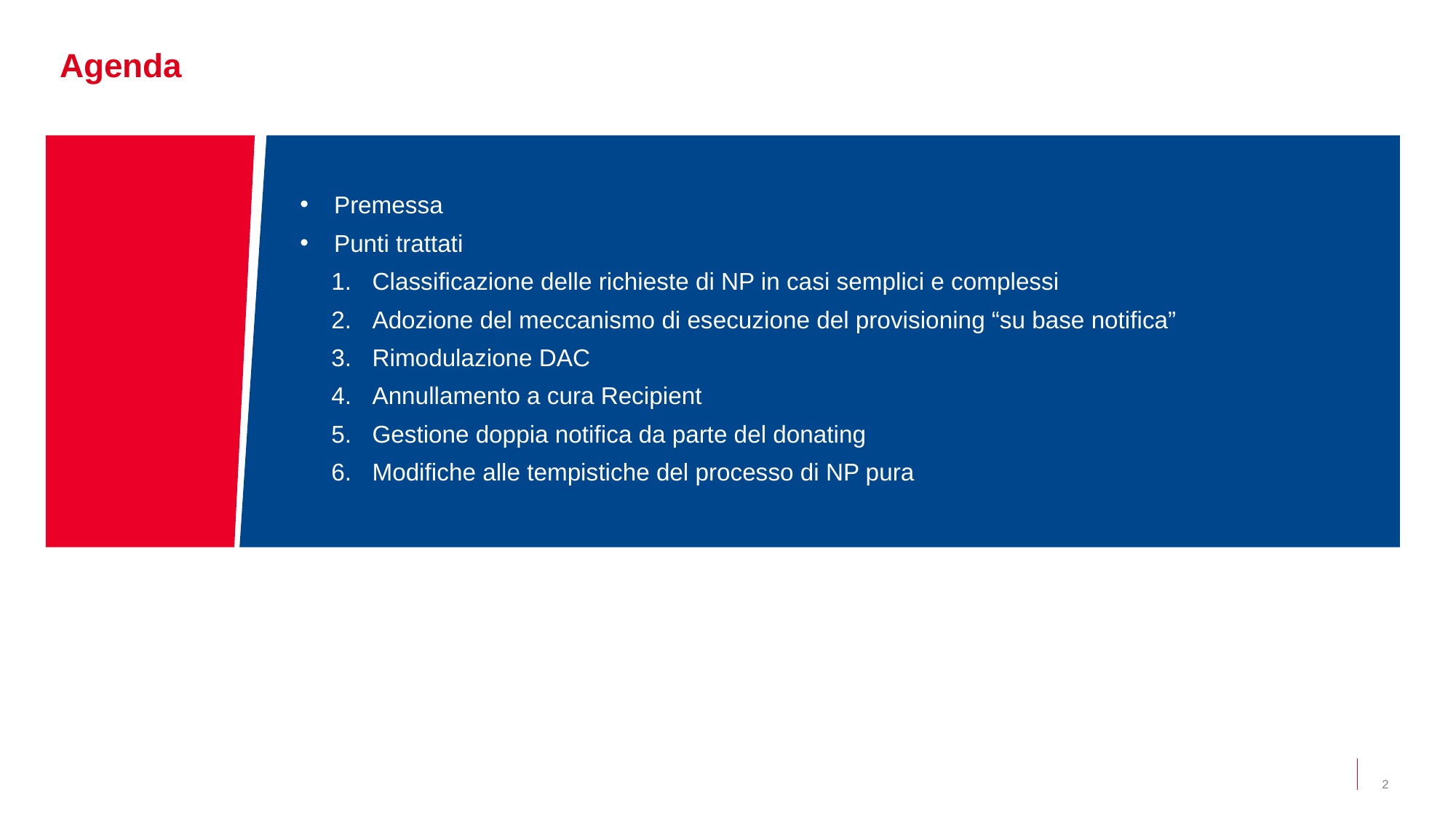

Agenda

Premessa
Punti trattati
Classificazione delle richieste di NP in casi semplici e complessi
Adozione del meccanismo di esecuzione del provisioning “su base notifica”
Rimodulazione DAC
Annullamento a cura Recipient
Gestione doppia notifica da parte del donating
Modifiche alle tempistiche del processo di NP pura